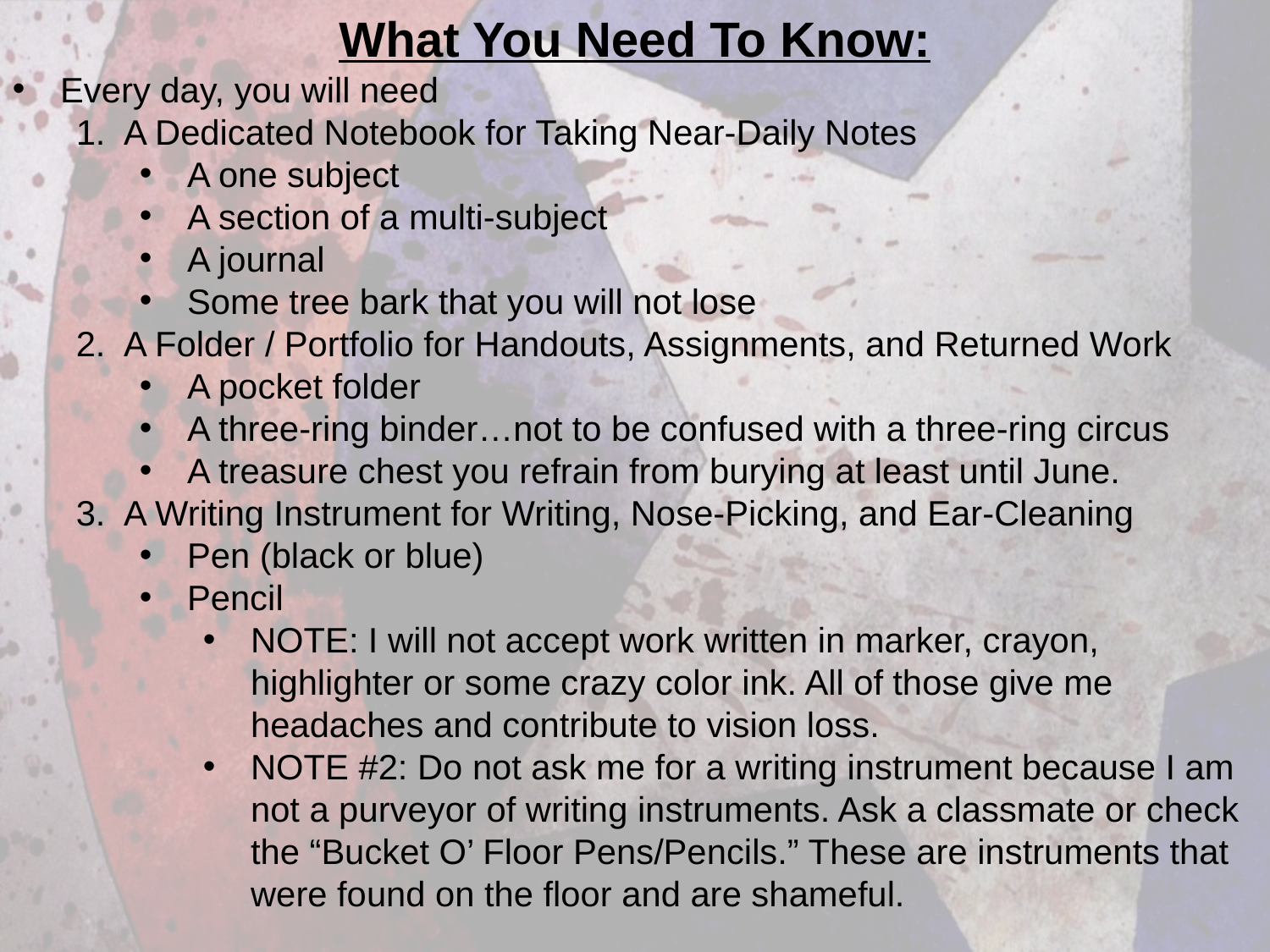

What You Need To Know:
Every day, you will need
A Dedicated Notebook for Taking Near-Daily Notes
A one subject
A section of a multi-subject
A journal
Some tree bark that you will not lose
A Folder / Portfolio for Handouts, Assignments, and Returned Work
A pocket folder
A three-ring binder…not to be confused with a three-ring circus
A treasure chest you refrain from burying at least until June.
A Writing Instrument for Writing, Nose-Picking, and Ear-Cleaning
Pen (black or blue)
Pencil
NOTE: I will not accept work written in marker, crayon, highlighter or some crazy color ink. All of those give me headaches and contribute to vision loss.
NOTE #2: Do not ask me for a writing instrument because I am not a purveyor of writing instruments. Ask a classmate or check the “Bucket O’ Floor Pens/Pencils.” These are instruments that were found on the floor and are shameful.